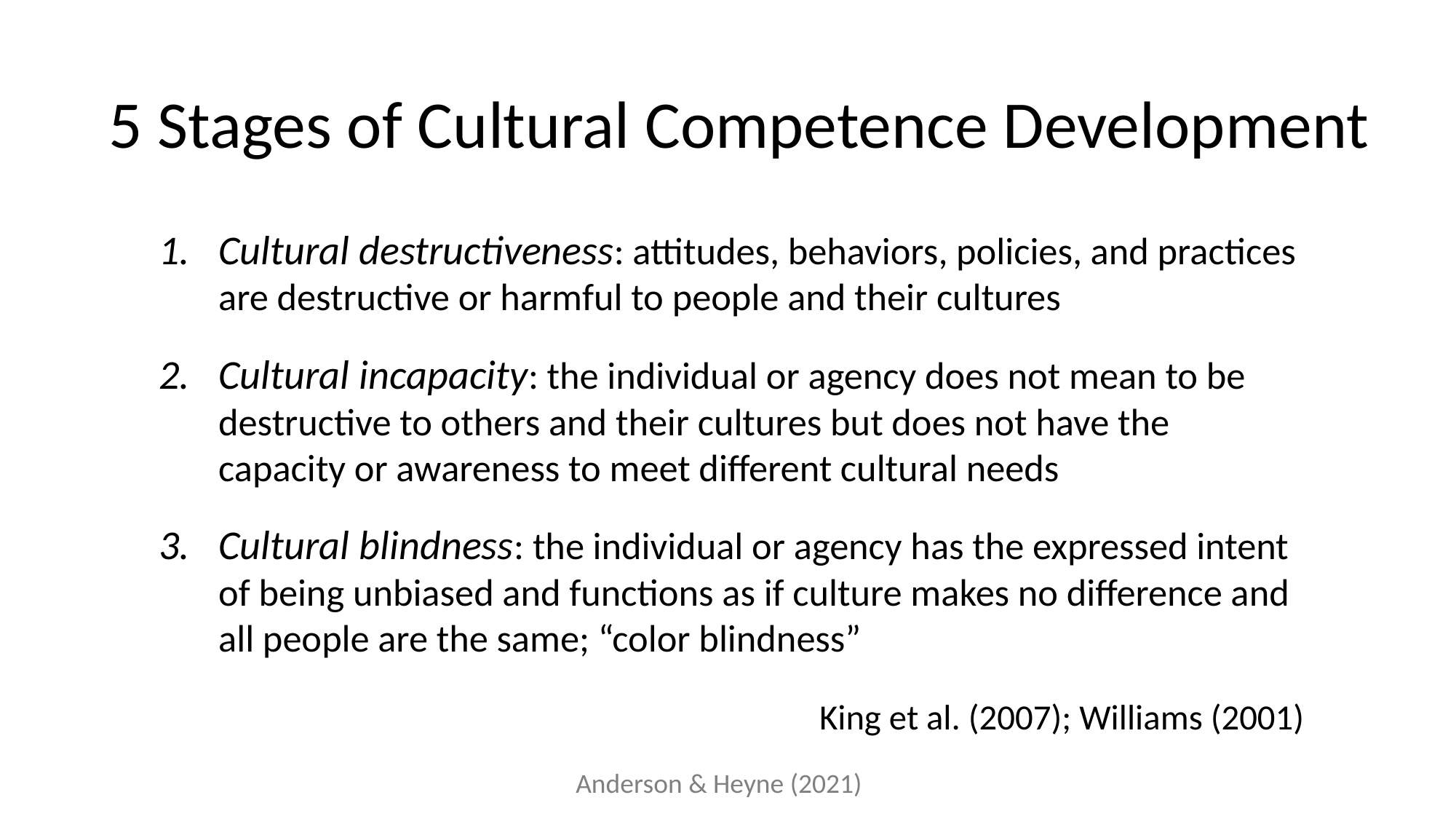

# 5 Stages of Cultural Competence Development
Cultural destructiveness: attitudes, behaviors, policies, and practices are destructive or harmful to people and their cultures
Cultural incapacity: the individual or agency does not mean to be destructive to others and their cultures but does not have the capacity or awareness to meet different cultural needs
Cultural blindness: the individual or agency has the expressed intent of being unbiased and functions as if culture makes no difference and all people are the same; “color blindness”
King et al. (2007); Williams (2001)
Anderson & Heyne (2021)